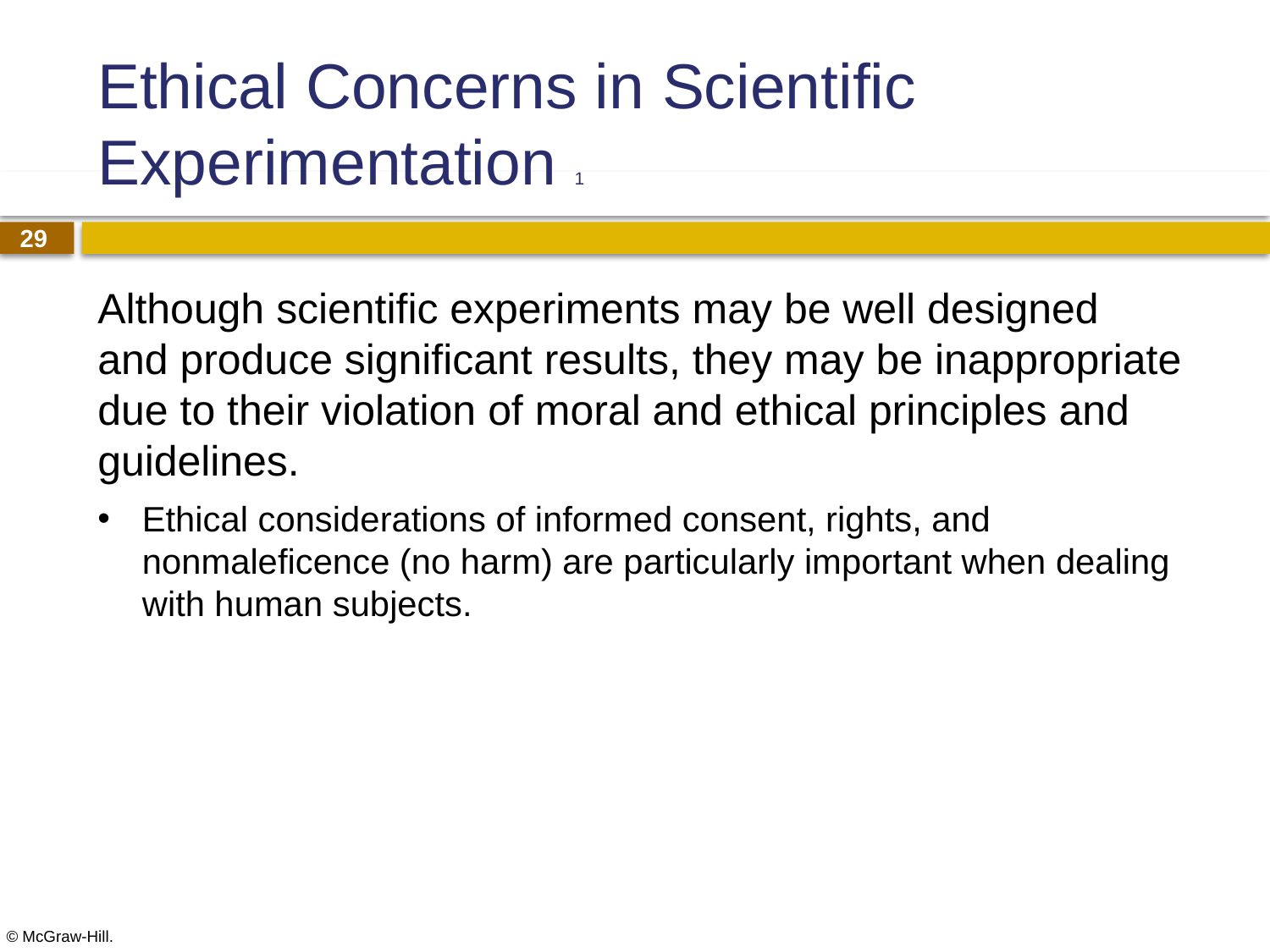

# Ethical Concerns in Scientific Experimentation 1
Although scientific experiments may be well designed
and produce significant results, they may be inappropriate due to their violation of moral and ethical principles and guidelines.
Ethical considerations of informed consent, rights, and nonmaleficence (no harm) are particularly important when dealing with human subjects.